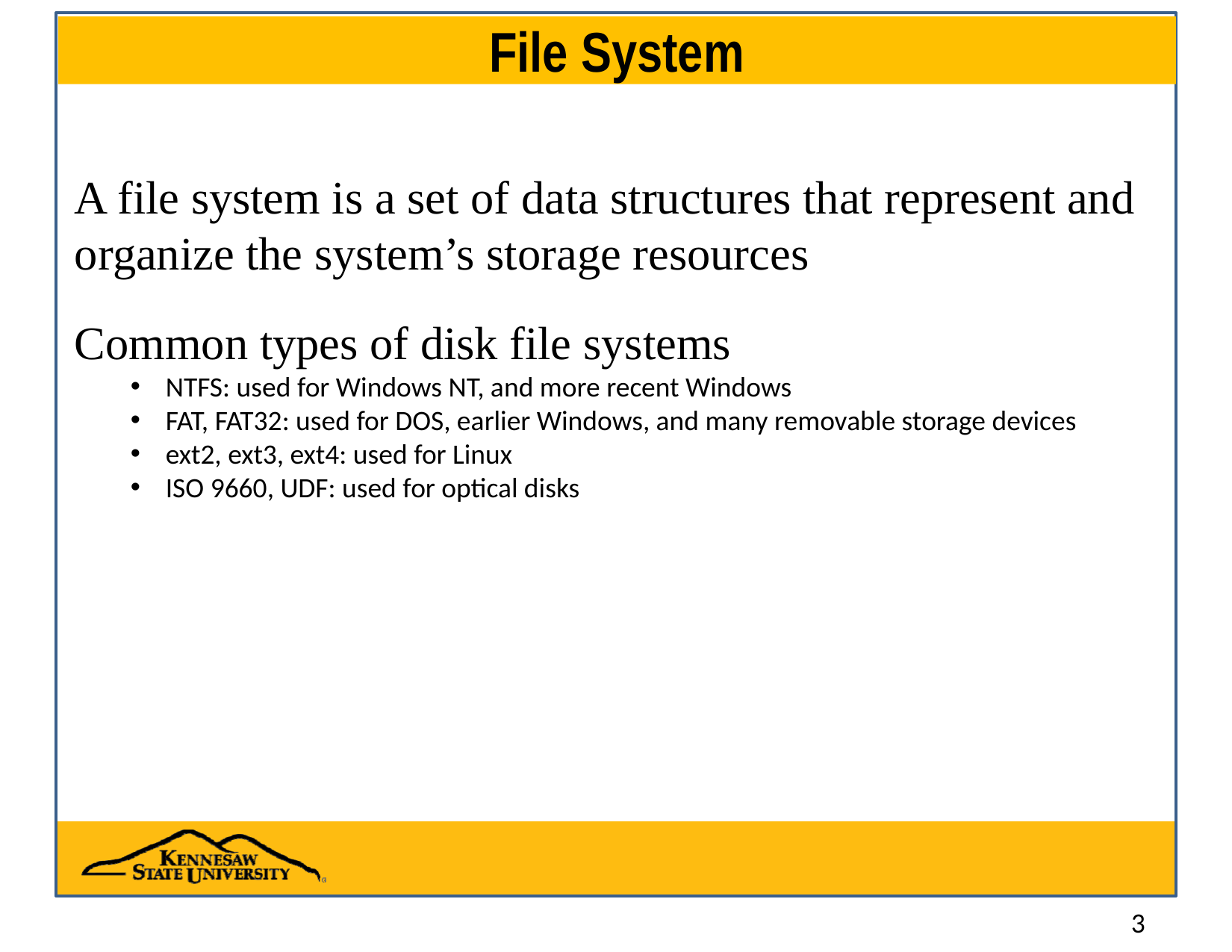

# File System
A file system is a set of data structures that represent and organize the system’s storage resources

Common types of disk file systems
NTFS: used for Windows NT, and more recent Windows
FAT, FAT32: used for DOS, earlier Windows, and many removable storage devices
ext2, ext3, ext4: used for Linux
ISO 9660, UDF: used for optical disks